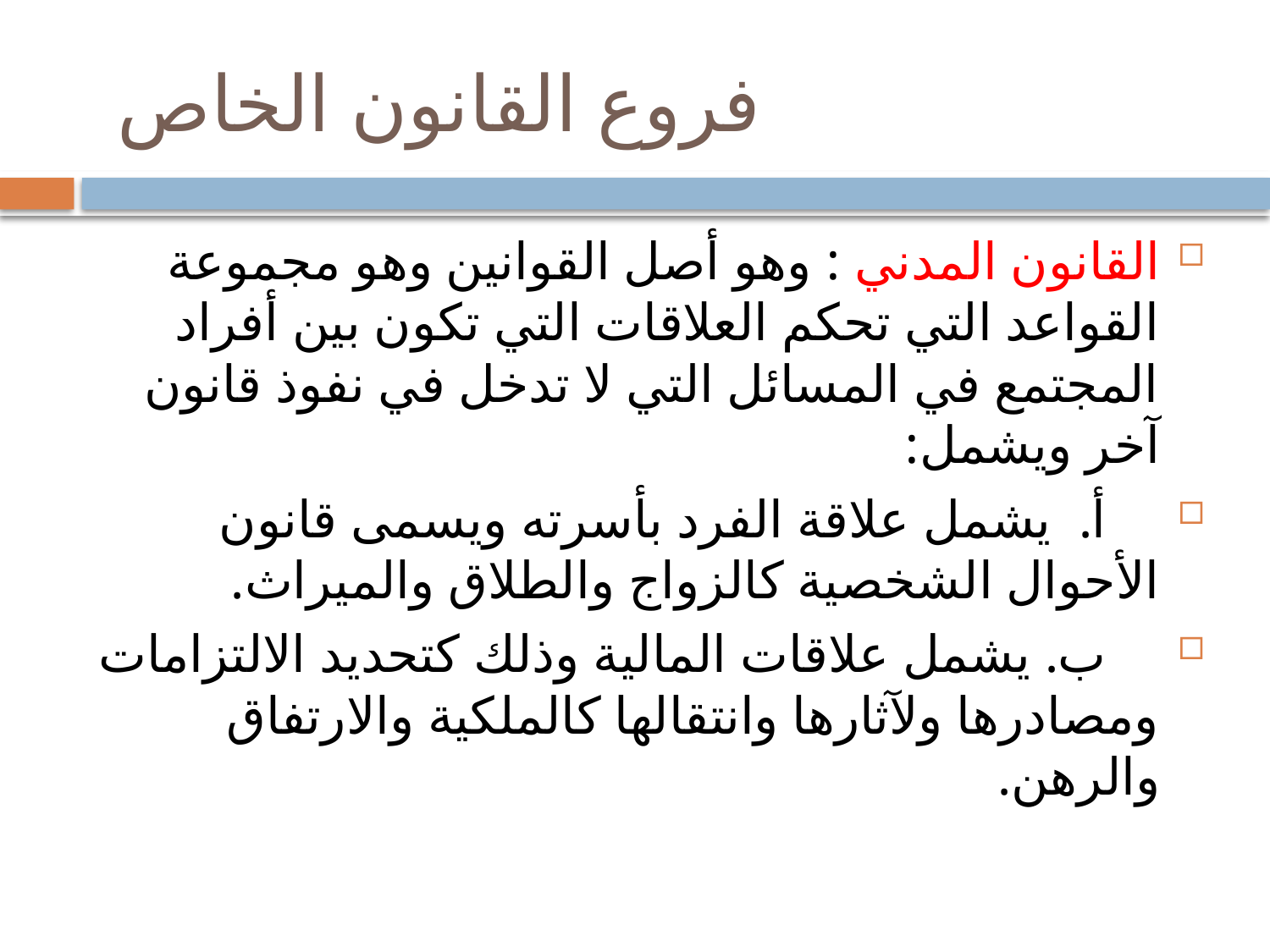

# فروع القانون الخاص
القانون المدني : وهو أصل القوانين وهو مجموعة القواعد التي تحكم العلاقات التي تكون بين أفراد المجتمع في المسائل التي لا تدخل في نفوذ قانون آخر ويشمل:
    أ.  يشمل علاقة الفرد بأسرته ويسمى قانون الأحوال الشخصية كالزواج والطلاق والميراث.
    ب. يشمل علاقات المالية وذلك كتحديد الالتزامات ومصادرها ولآثارها وانتقالها كالملكية والارتفاق والرهن.